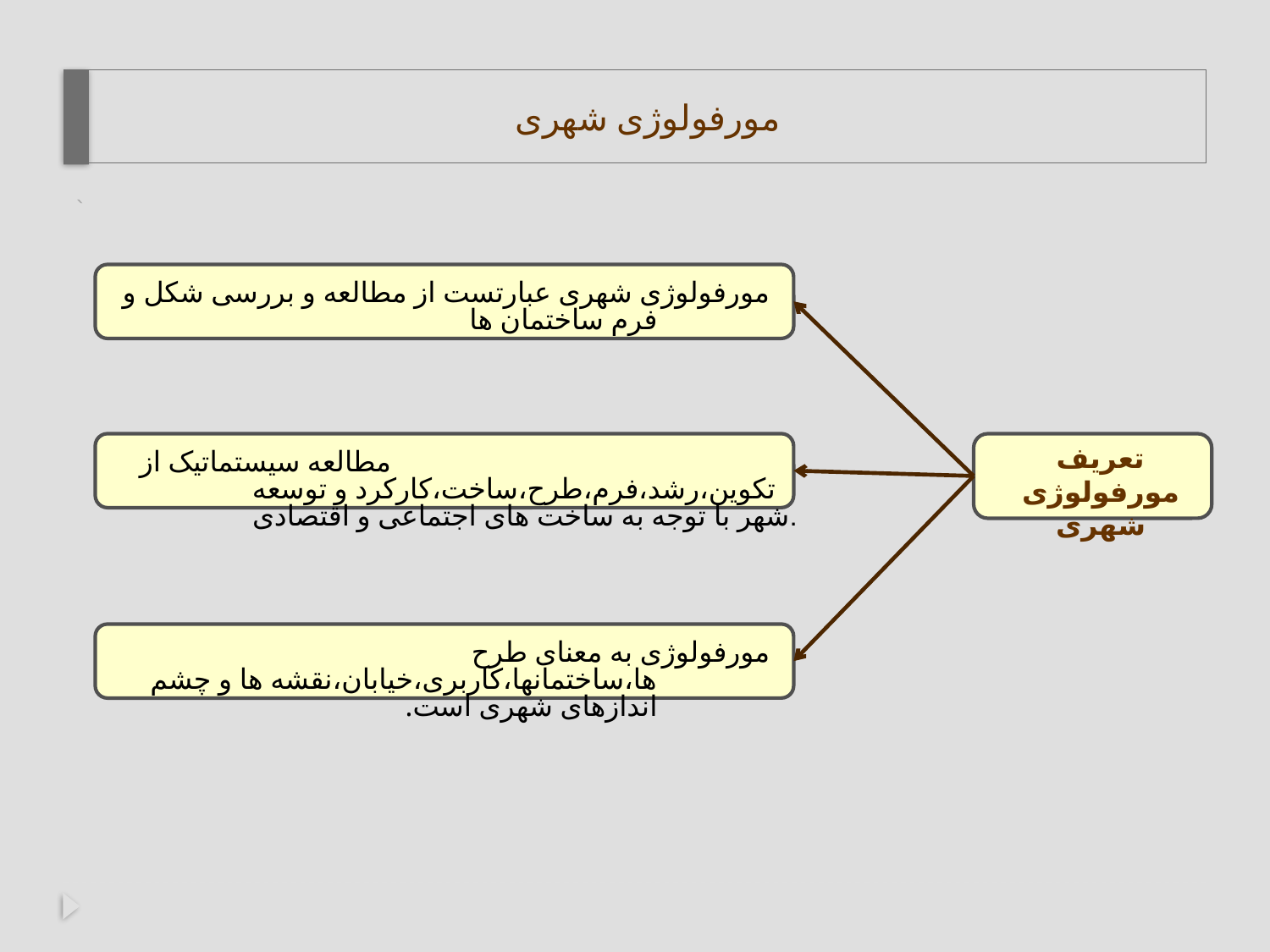

# مورفولوژی شهری
`

مورفولوژی شهری عبارتست از مطالعه و بررسی شکل و فرم ساختمان ها

تعريف مورفولوژی شهری
مطالعه سیستماتیک از تکوین،رشد،فرم،طرح،ساخت،کارکرد و توسعه شهر با توجه به ساخت های اجتماعی و اقتصادی.

مورفولوژی به معنای طرح ها،ساختمانها،كاربری،خيابان،نقشه ها و چشم اندازهای شهری است.